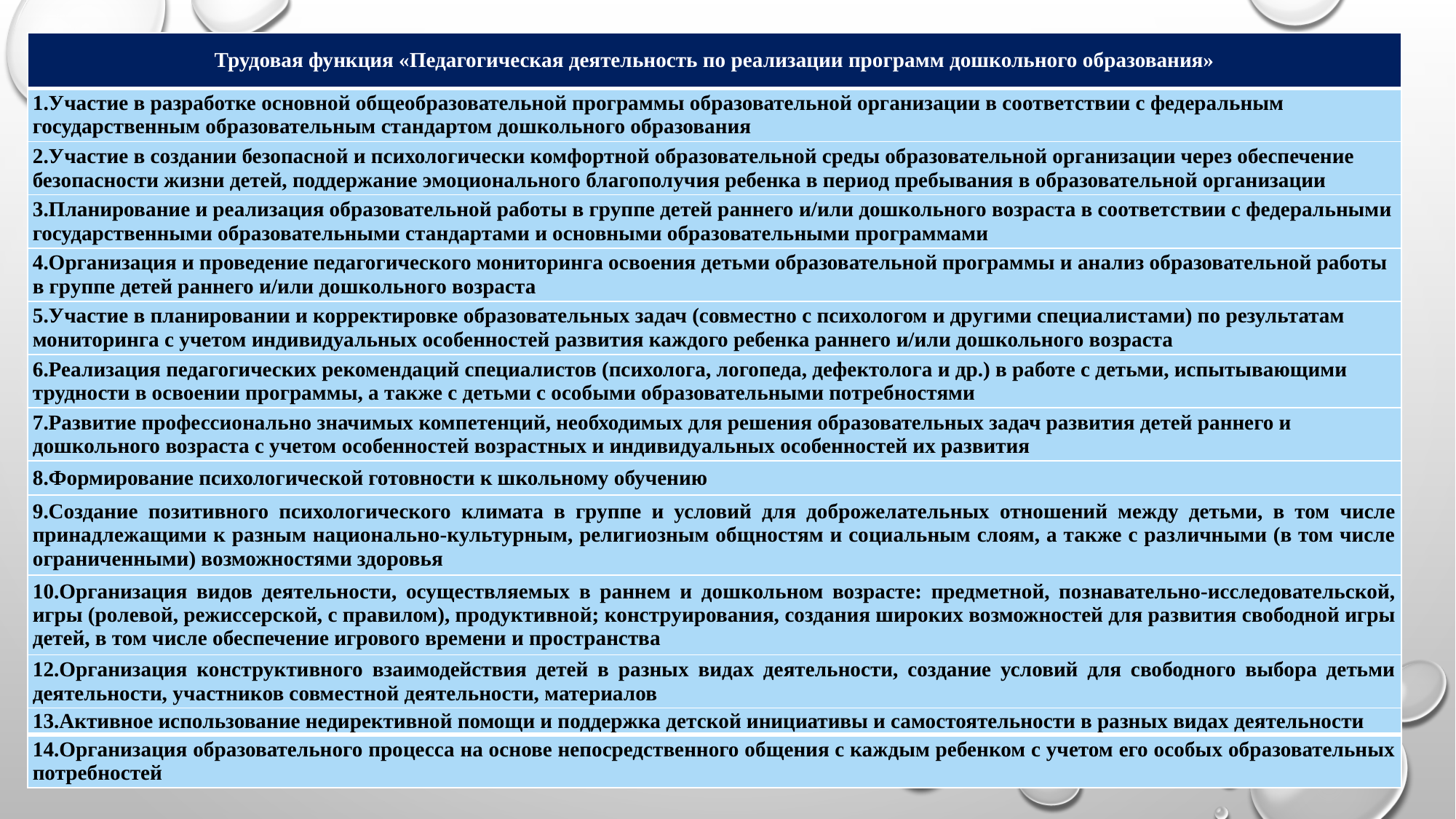

| Трудовая функция «Педагогическая деятельность по реализации программ дошкольного образования» |
| --- |
| 1.Участие в разработке основной общеобразовательной программы образовательной организации в соответствии с федеральным государственным образовательным стандартом дошкольного образования |
| 2.Участие в создании безопасной и психологически комфортной образовательной среды образовательной организации через обеспечение безопасности жизни детей, поддержание эмоционального благополучия ребенка в период пребывания в образовательной организации |
| 3.Планирование и реализация образовательной работы в группе детей раннего и/или дошкольного возраста в соответствии с федеральными государственными образовательными стандартами и основными образовательными программами |
| 4.Организация и проведение педагогического мониторинга освоения детьми образовательной программы и анализ образовательной работы в группе детей раннего и/или дошкольного возраста |
| 5.Участие в планировании и корректировке образовательных задач (совместно с психологом и другими специалистами) по результатам мониторинга с учетом индивидуальных особенностей развития каждого ребенка раннего и/или дошкольного возраста |
| 6.Реализация педагогических рекомендаций специалистов (психолога, логопеда, дефектолога и др.) в работе с детьми, испытывающими трудности в освоении программы, а также с детьми с особыми образовательными потребностями |
| 7.Развитие профессионально значимых компетенций, необходимых для решения образовательных задач развития детей раннего и дошкольного возраста с учетом особенностей возрастных и индивидуальных особенностей их развития |
| 8.Формирование психологической готовности к школьному обучению |
| 9.Создание позитивного психологического климата в группе и условий для доброжелательных отношений между детьми, в том числе принадлежащими к разным национально-культурным, религиозным общностям и социальным слоям, а также с различными (в том числе ограниченными) возможностями здоровья |
| 10.Организация видов деятельности, осуществляемых в раннем и дошкольном возрасте: предметной, познавательно-исследовательской, игры (ролевой, режиссерской, с правилом), продуктивной; конструирования, создания широких возможностей для развития свободной игры детей, в том числе обеспечение игрового времени и пространства |
| 12.Организация конструктивного взаимодействия детей в разных видах деятельности, создание условий для свободного выбора детьми деятельности, участников совместной деятельности, материалов |
| 13.Активное использование недирективной помощи и поддержка детской инициативы и самостоятельности в разных видах деятельности |
| 14.Организация образовательного процесса на основе непосредственного общения с каждым ребенком с учетом его особых образовательных потребностей |